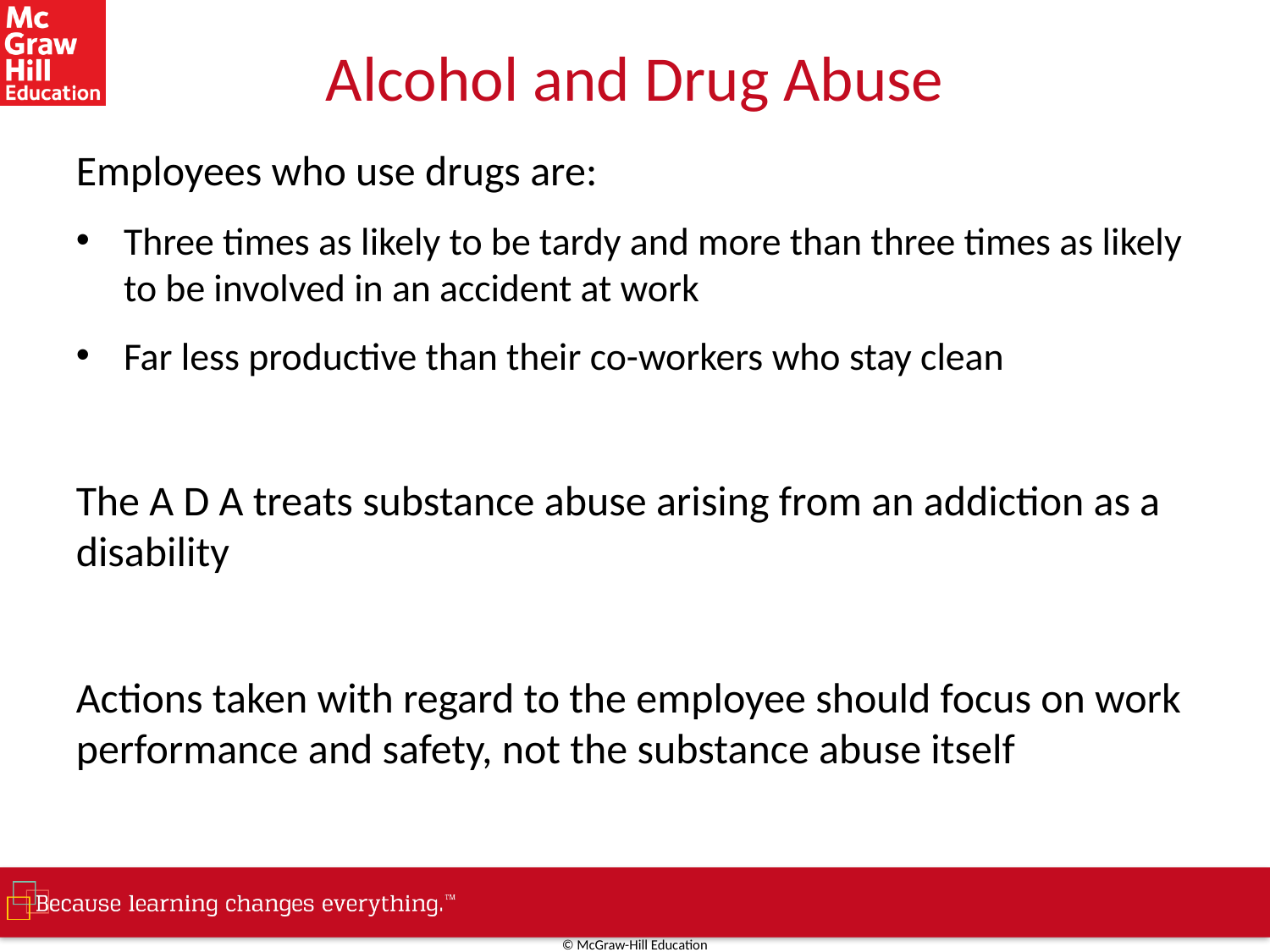

# Alcohol and Drug Abuse
Employees who use drugs are:
Three times as likely to be tardy and more than three times as likely to be involved in an accident at work
Far less productive than their co-workers who stay clean

The A D A treats substance abuse arising from an addiction as a disability

Actions taken with regard to the employee should focus on work performance and safety, not the substance abuse itself